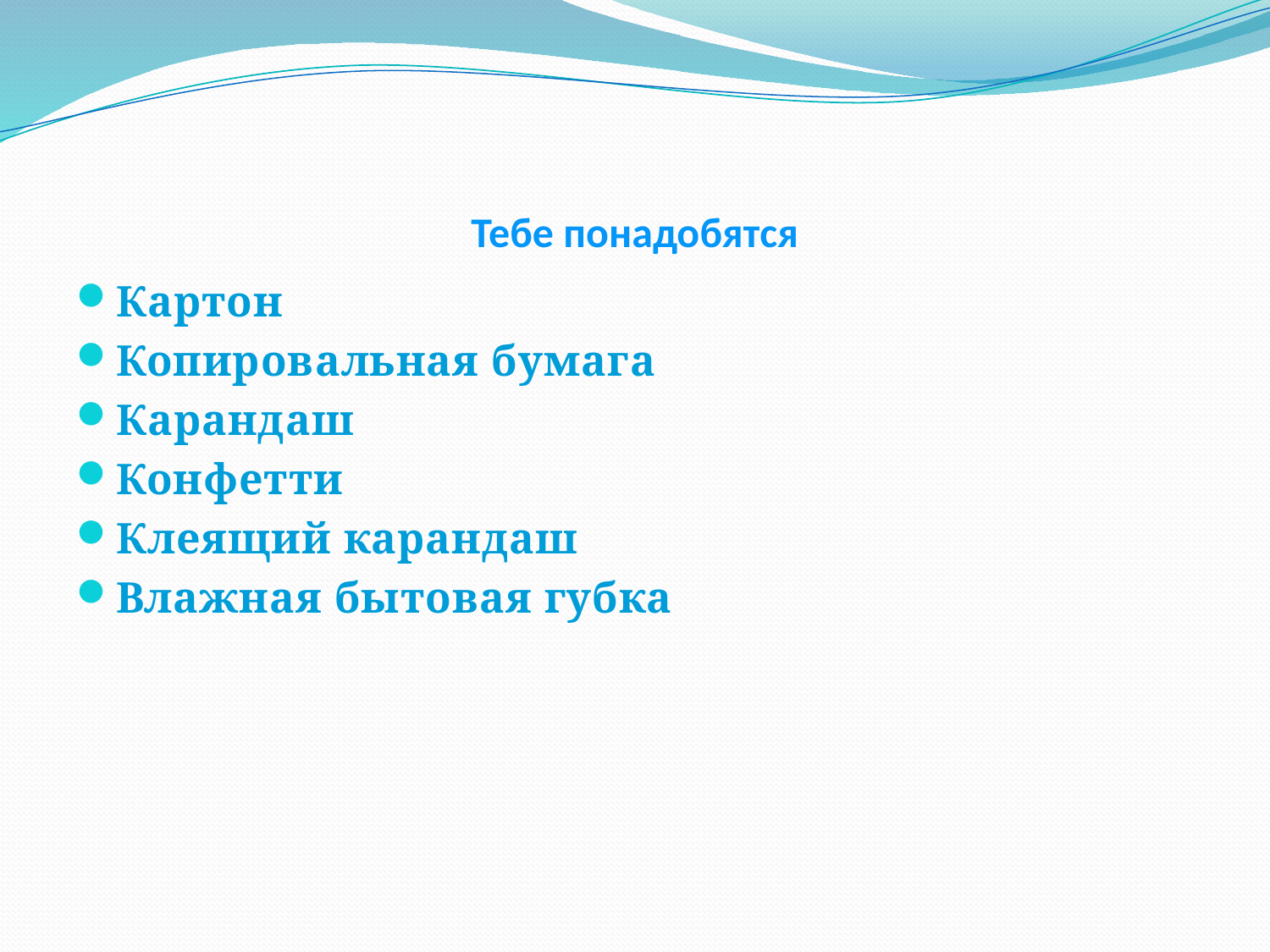

# Тебе понадобятся
Картон
Копировальная бумага
Карандаш
Конфетти
Клеящий карандаш
Влажная бытовая губка